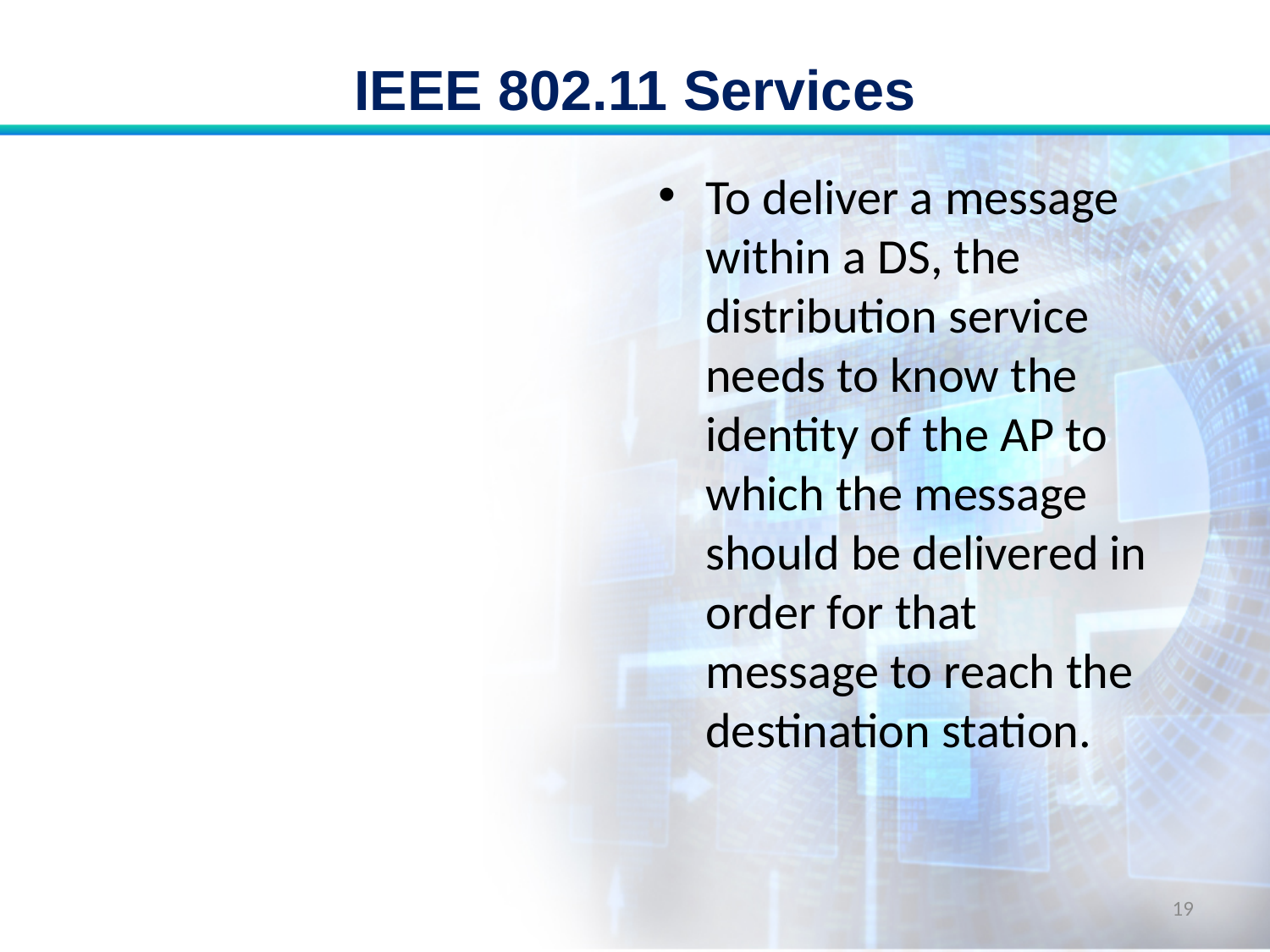

# IEEE 802.11 Services
To deliver a message within a DS, the distribution service needs to know the identity of the AP to which the message should be delivered in order for that message to reach the destination station.
19